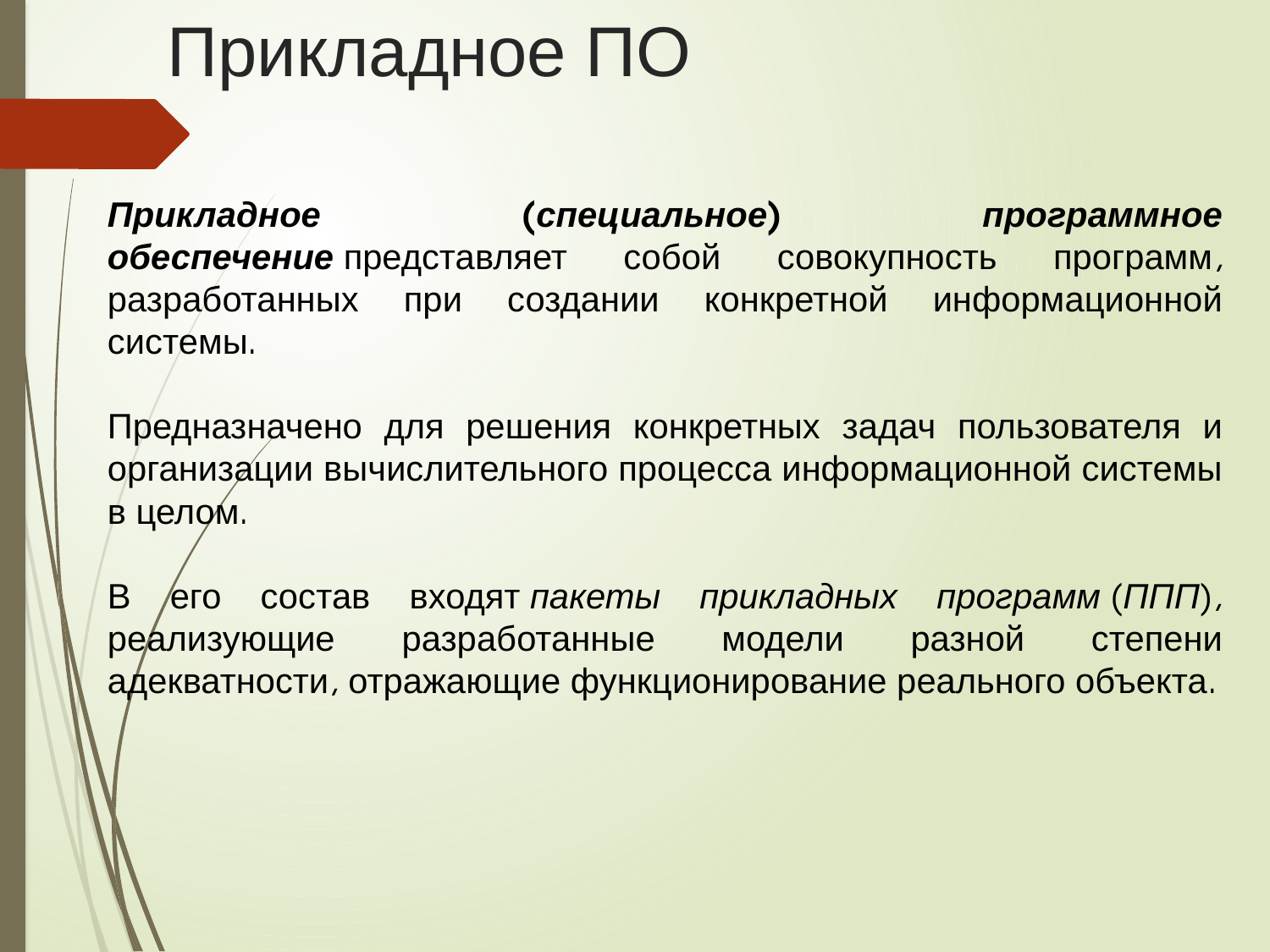

# Прикладное ПО
Прикладное (специальное) программное обеспечение представляет собой совокупность программ, разработанных при создании конкретной информационной системы.

Предназначено для решения конкретных задач пользователя и организации вычислительного процесса информационной системы в целом.

В его состав входят пакеты прикладных программ (ППП), реализующие разработанные модели разной степени адекватности, отражающие функционирование реального объекта.